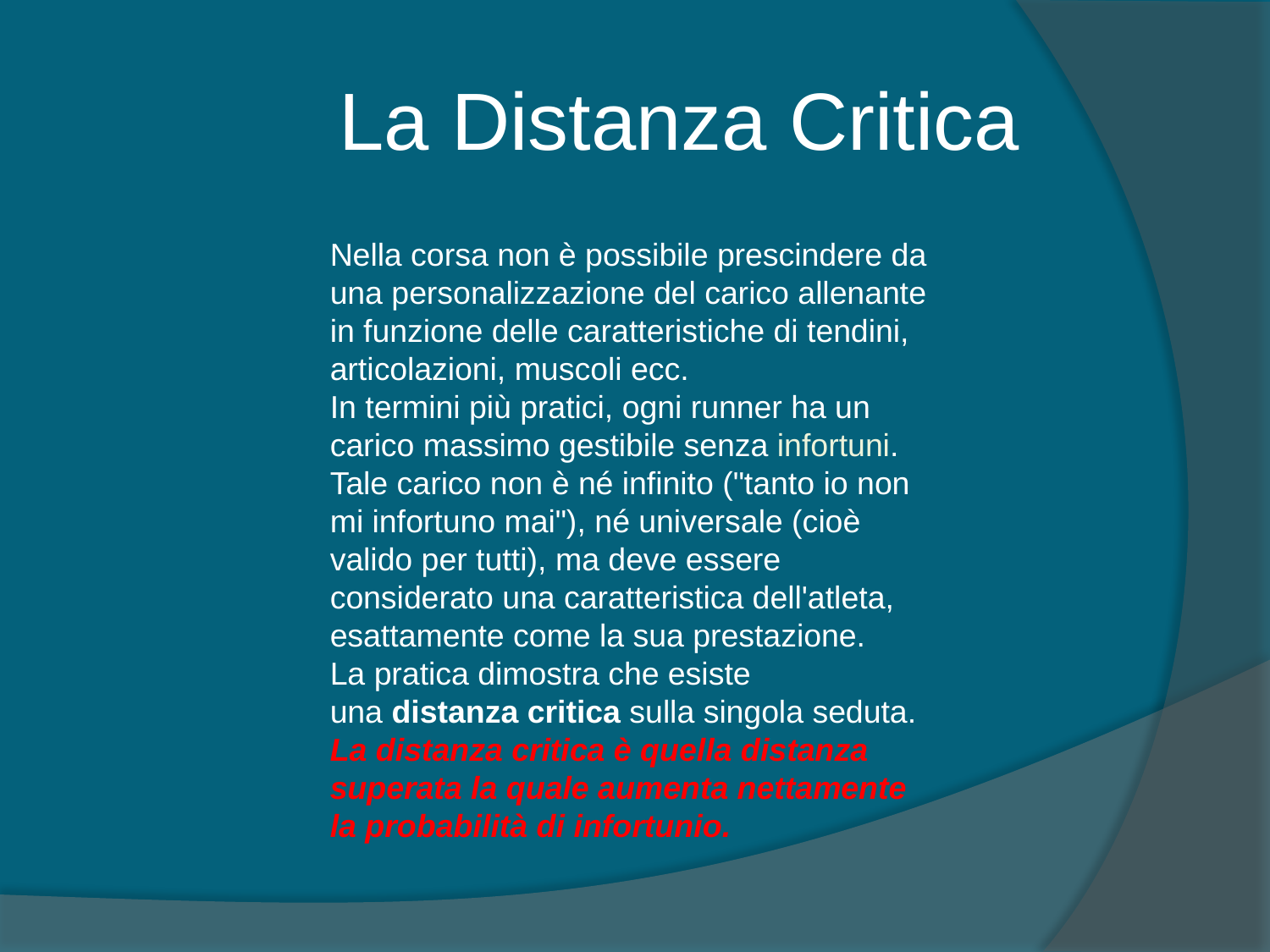

# La Distanza Critica
Nella corsa non è possibile prescindere da una personalizzazione del carico allenante in funzione delle caratteristiche di tendini, articolazioni, muscoli ecc.
In termini più pratici, ogni runner ha un carico massimo gestibile senza infortuni. Tale carico non è né infinito ("tanto io non mi infortuno mai"), né universale (cioè valido per tutti), ma deve essere considerato una caratteristica dell'atleta, esattamente come la sua prestazione.
La pratica dimostra che esiste una distanza critica sulla singola seduta.
La distanza critica è quella distanza superata la quale aumenta nettamente la probabilità di infortunio.